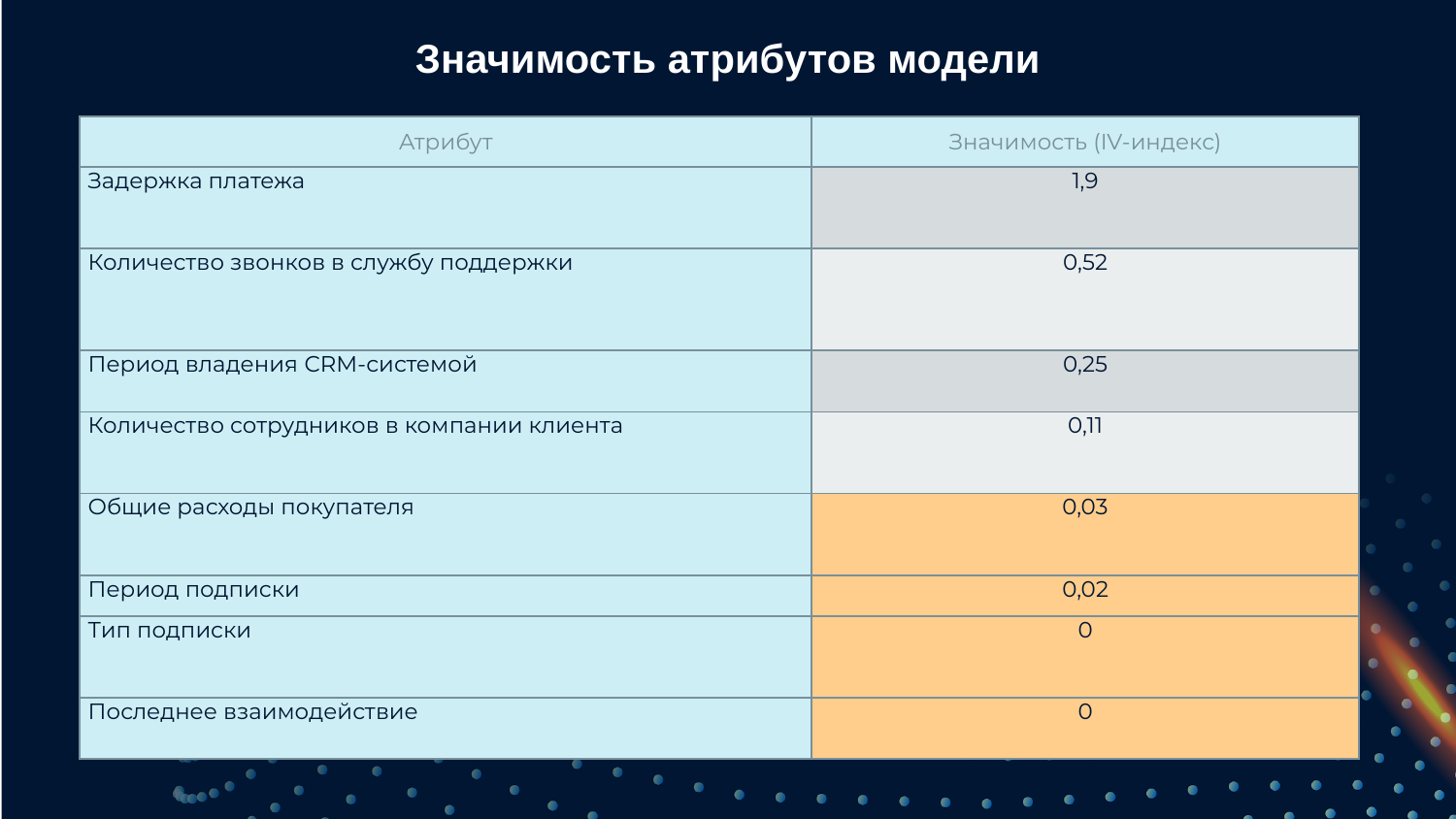

# Значимость атрибутов модели
| Атрибут | Значимость (IV-индекс) |
| --- | --- |
| Задержка платежа | 1,9 |
| Количество звонков в службу поддержки | 0,52 |
| Период владения CRM-системой | 0,25 |
| Количество сотрудников в компании клиента | 0,11 |
| Общие расходы покупателя | 0,03 |
| Период подписки | 0,02 |
| Тип подписки | 0 |
| Последнее взаимодействие | 0 |
—Someone Famous